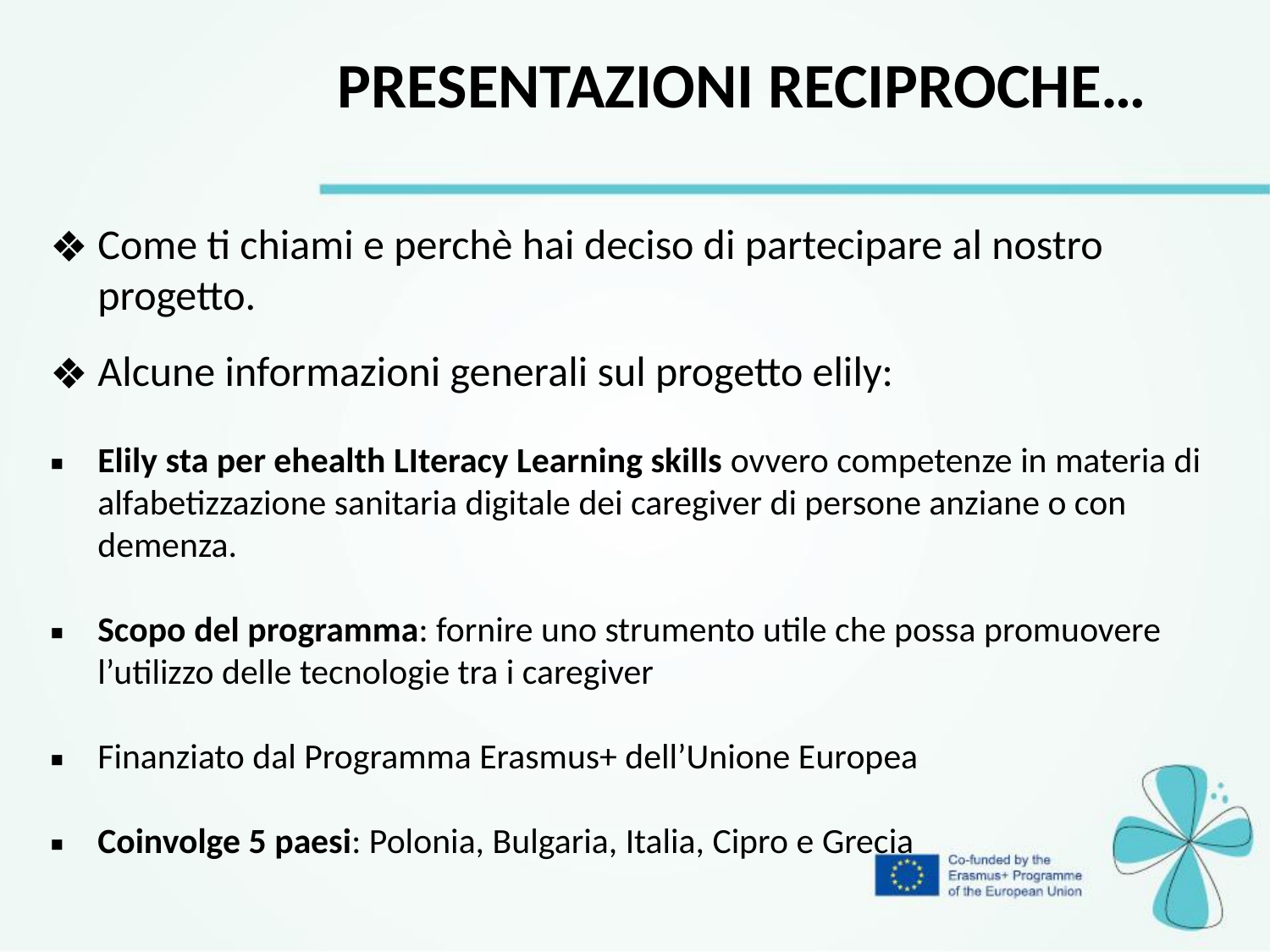

PRESENTAZIONI RECIPROCHE…
Come ti chiami e perchè hai deciso di partecipare al nostro progetto.

Alcune informazioni generali sul progetto elily:

Elily sta per ehealth LIteracy Learning skills ovvero competenze in materia di alfabetizzazione sanitaria digitale dei caregiver di persone anziane o con demenza.

Scopo del programma: fornire uno strumento utile che possa promuovere l’utilizzo delle tecnologie tra i caregiver

Finanziato dal Programma Erasmus+ dell’Unione Europea

Coinvolge 5 paesi: Polonia, Bulgaria, Italia, Cipro e Grecia